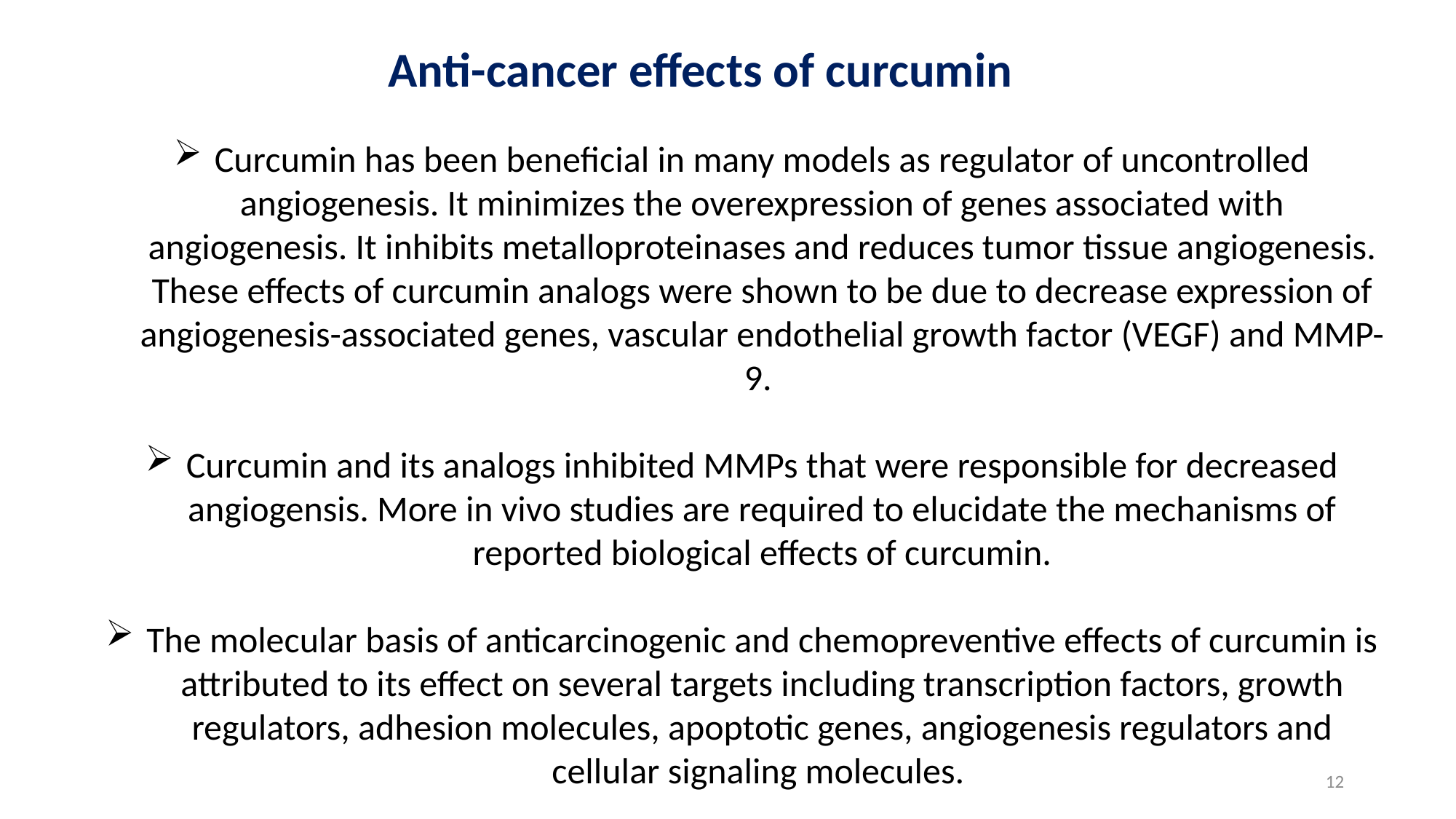

Anti-cancer effects of curcumin
Curcumin has been beneficial in many models as regulator of uncontrolled angiogenesis. It minimizes the overexpression of genes associated with angiogenesis. It inhibits metalloproteinases and reduces tumor tissue angiogenesis. These effects of curcumin analogs were shown to be due to decrease expression of angiogenesis-associated genes, vascular endothelial growth factor (VEGF) and MMP- 9.

Curcumin and its analogs inhibited MMPs that were responsible for decreased angiogensis. More in vivo studies are required to elucidate the mechanisms of reported biological effects of curcumin.

The molecular basis of anticarcinogenic and chemopreventive effects of curcumin is attributed to its effect on several targets including transcription factors, growth regulators, adhesion molecules, apoptotic genes, angiogenesis regulators and cellular signaling molecules.
12